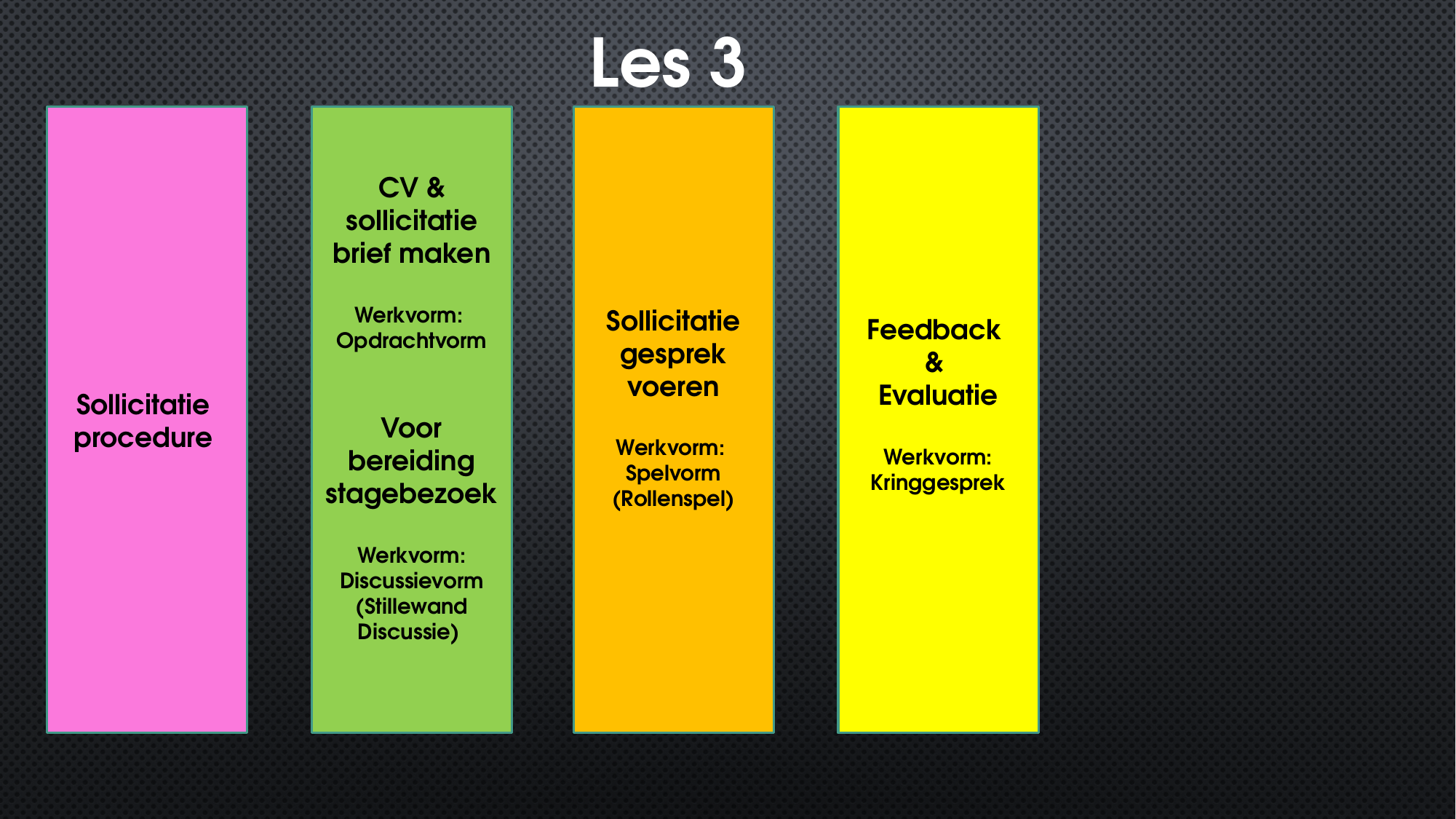

Les 3
Sollicitatie
procedure
CV & sollicitatie
brief maken

Werkvorm:
Opdrachtvorm

Voor
bereiding
stagebezoek
Werkvorm:
Discussievorm
(Stillewand
Discussie)

Sollicitatie
gesprek voeren
​
Werkvorm:
Spelvorm
(Rollenspel)

Feedback
&
Evaluatie

Werkvorm:
Kringgesprek